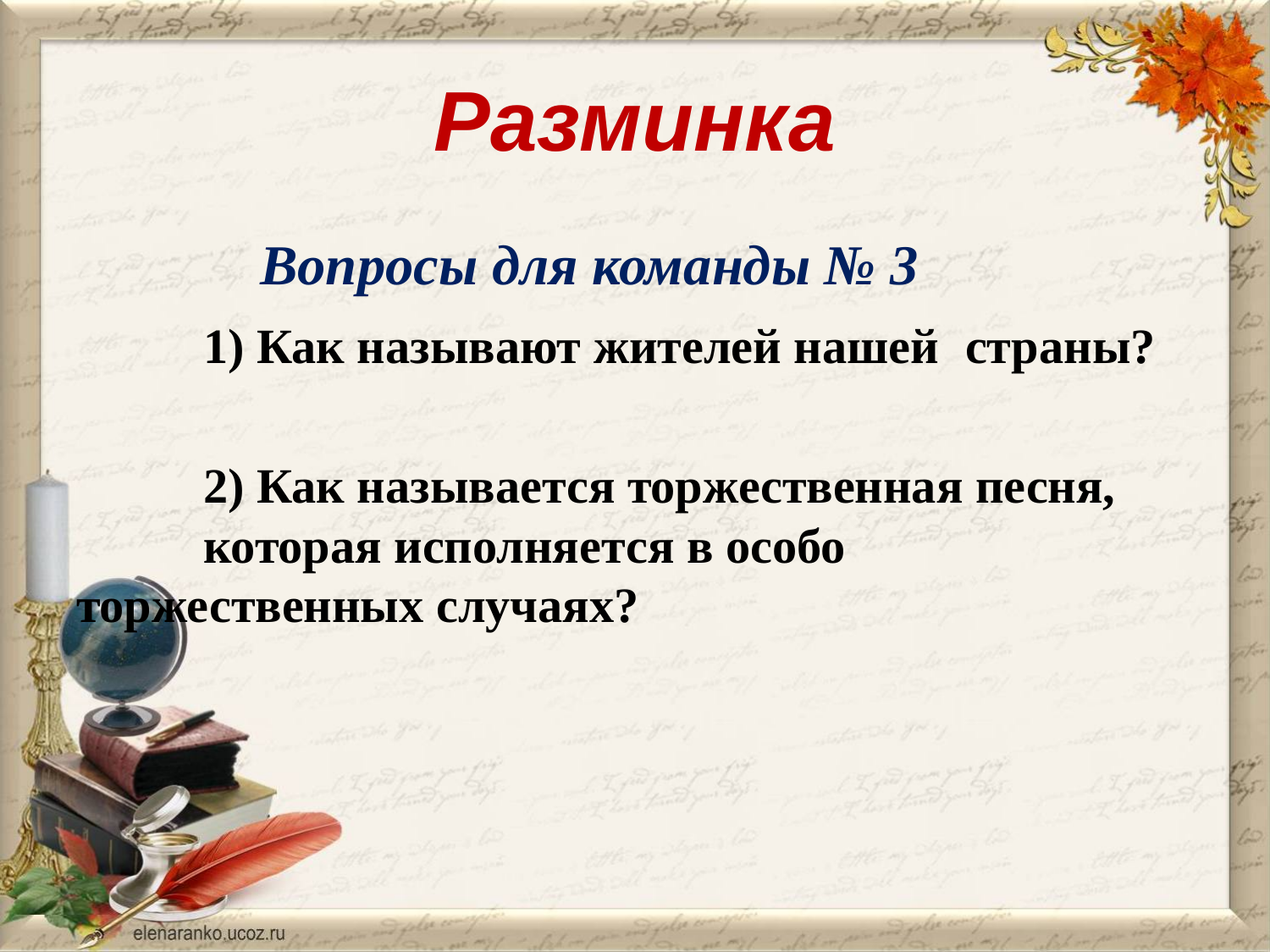

# Разминка
	    Вопросы для команды № 3
	1) Как называют жителей нашей 	страны?

	2) Как называется торжественная песня, 	которая исполняется в особо 	торжественных случаях?